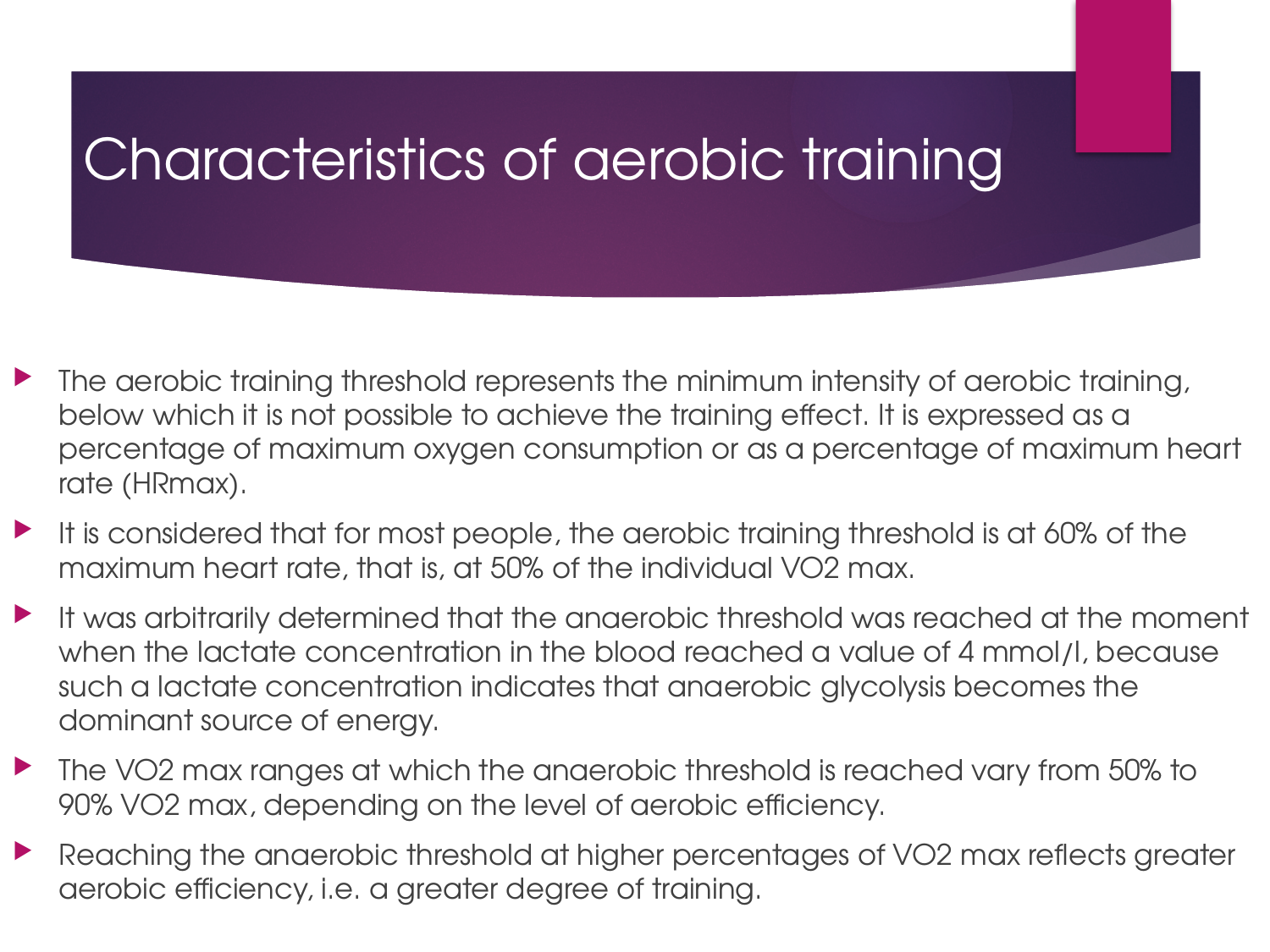

# Characteristics of aerobic training

The aerobic training threshold represents the minimum intensity of aerobic training, below which it is not possible to achieve the training effect. It is expressed as a percentage of maximum oxygen consumption or as a percentage of maximum heart rate (HRmax).
It is considered that for most people, the aerobic training threshold is at 60% of the maximum heart rate, that is, at 50% of the individual VO2 max.
It was arbitrarily determined that the anaerobic threshold was reached at the moment when the lactate concentration in the blood reached a value of 4 mmol/l, because such a lactate concentration indicates that anaerobic glycolysis becomes the dominant source of energy.
The VO2 max ranges at which the anaerobic threshold is reached vary from 50% to 90% VO2 max, depending on the level of aerobic efficiency.
Reaching the anaerobic threshold at higher percentages of VO2 max reflects greater aerobic efficiency, i.e. a greater degree of training.